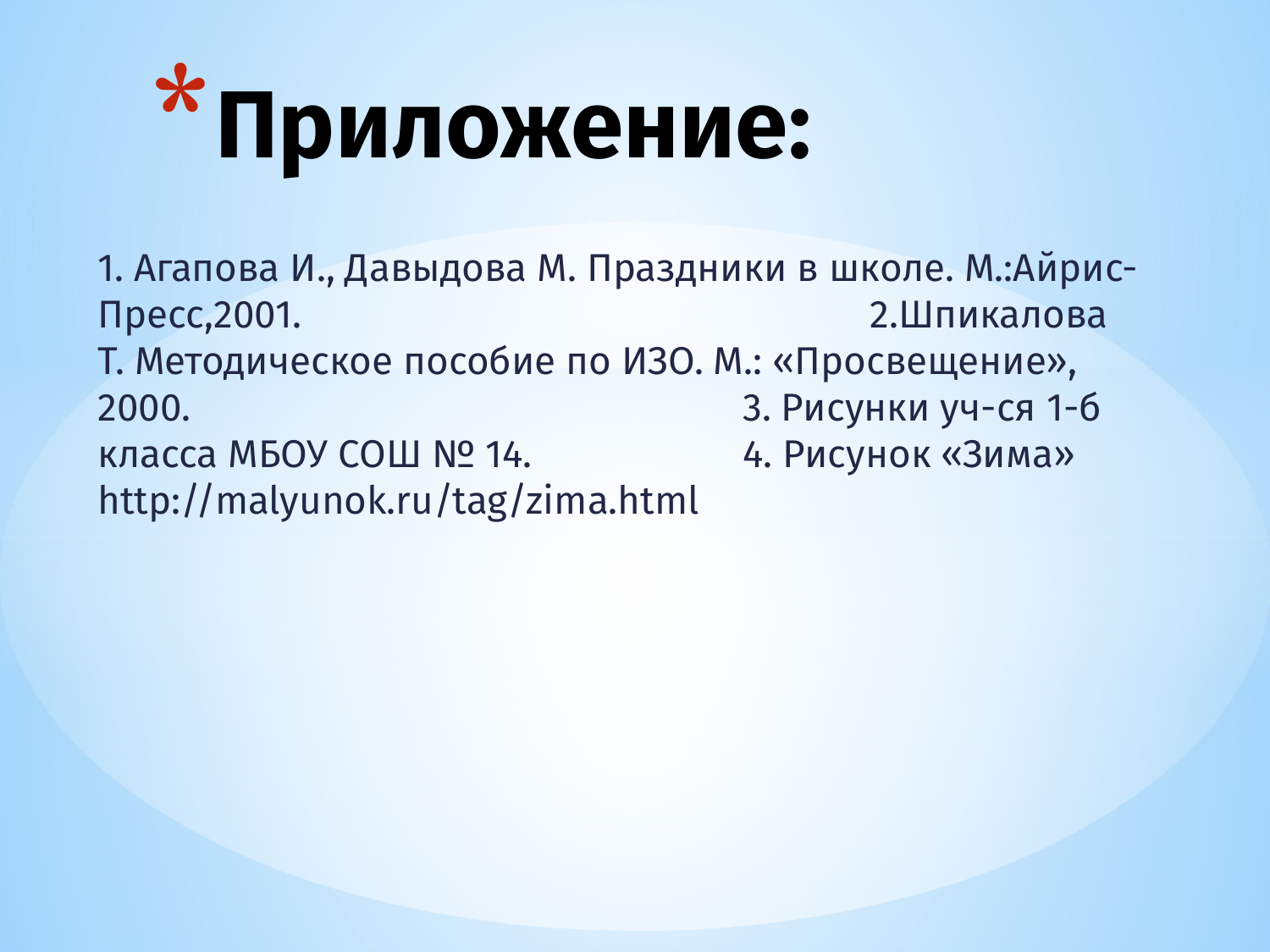

# Приложение:
1. Агапова И., Давыдова М. Праздники в школе. М.:Айрис-Пресс,2001.					 2.Шпикалова Т. Методическое пособие по ИЗО. М.: «Просвещение», 2000.					 3. Рисунки уч-ся 1-б класса МБОУ СОШ № 14.		 4. Рисунок «Зима» http://malyunok.ru/tag/zima.html